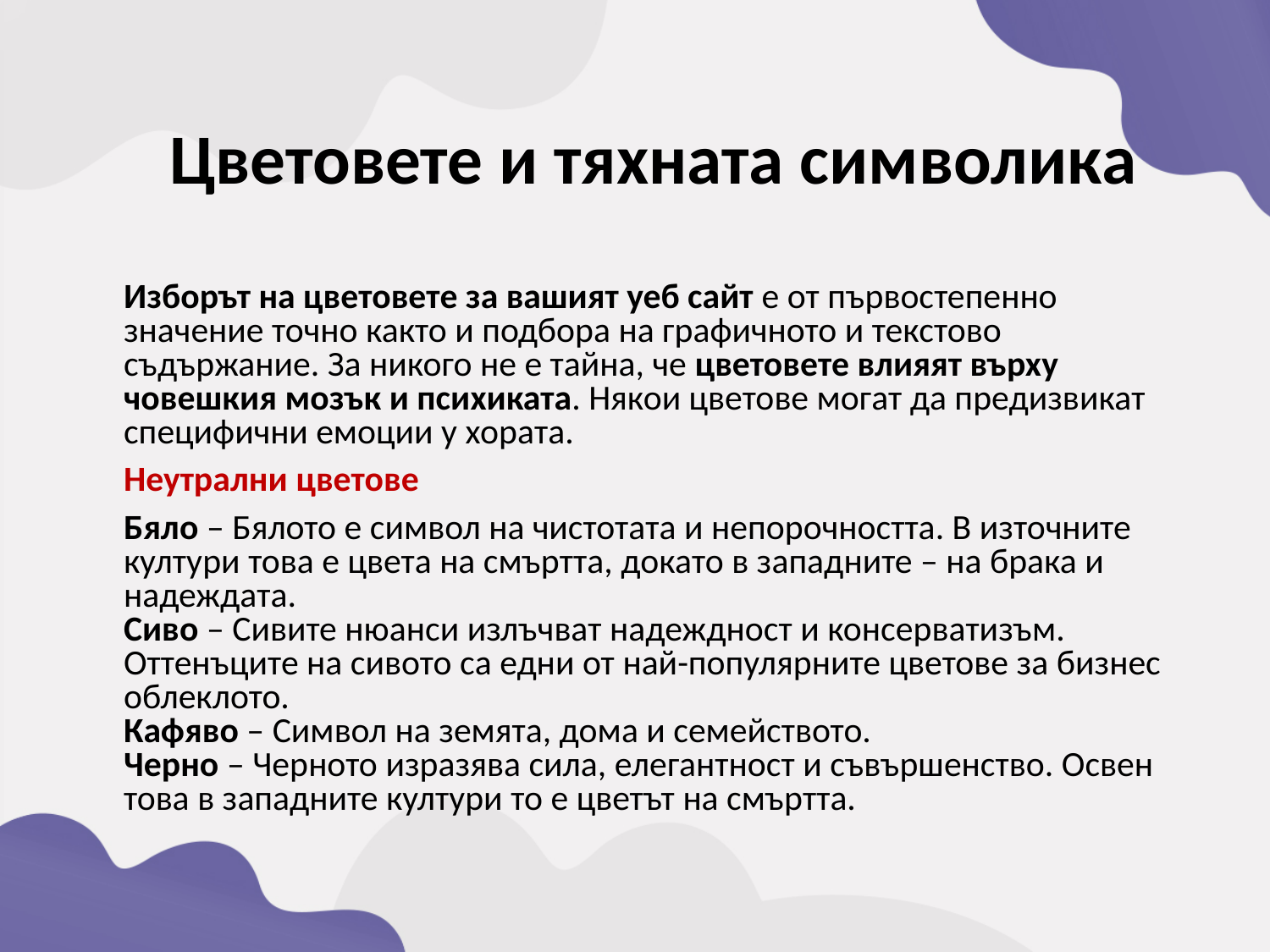

Цветовете и тяхната символика

	Изборът на цветовете за вашият уеб сайт е от първостепенно значение точно както и подбора на графичното и текстово съдържание. За никого не е тайна, че цветовете влияят върху човешкия мозък и психиката. Някои цветове могат да предизвикат специфични емоции у хората.
	Неутрални цветове
	Бяло – Бялото е символ на чистотата и непорочността. В източните култури това е цвета на смъртта, докато в западните – на брака и надеждата.
Сиво – Сивите нюанси излъчват надеждност и консерватизъм. Оттенъците на сивото са едни от най-популярните цветове за бизнес облеклото.
Кафяво – Символ на земята, дома и семейството.
Черно – Черното изразява сила, елегантност и съвършенство. Освен това в западните култури то е цветът на смъртта.